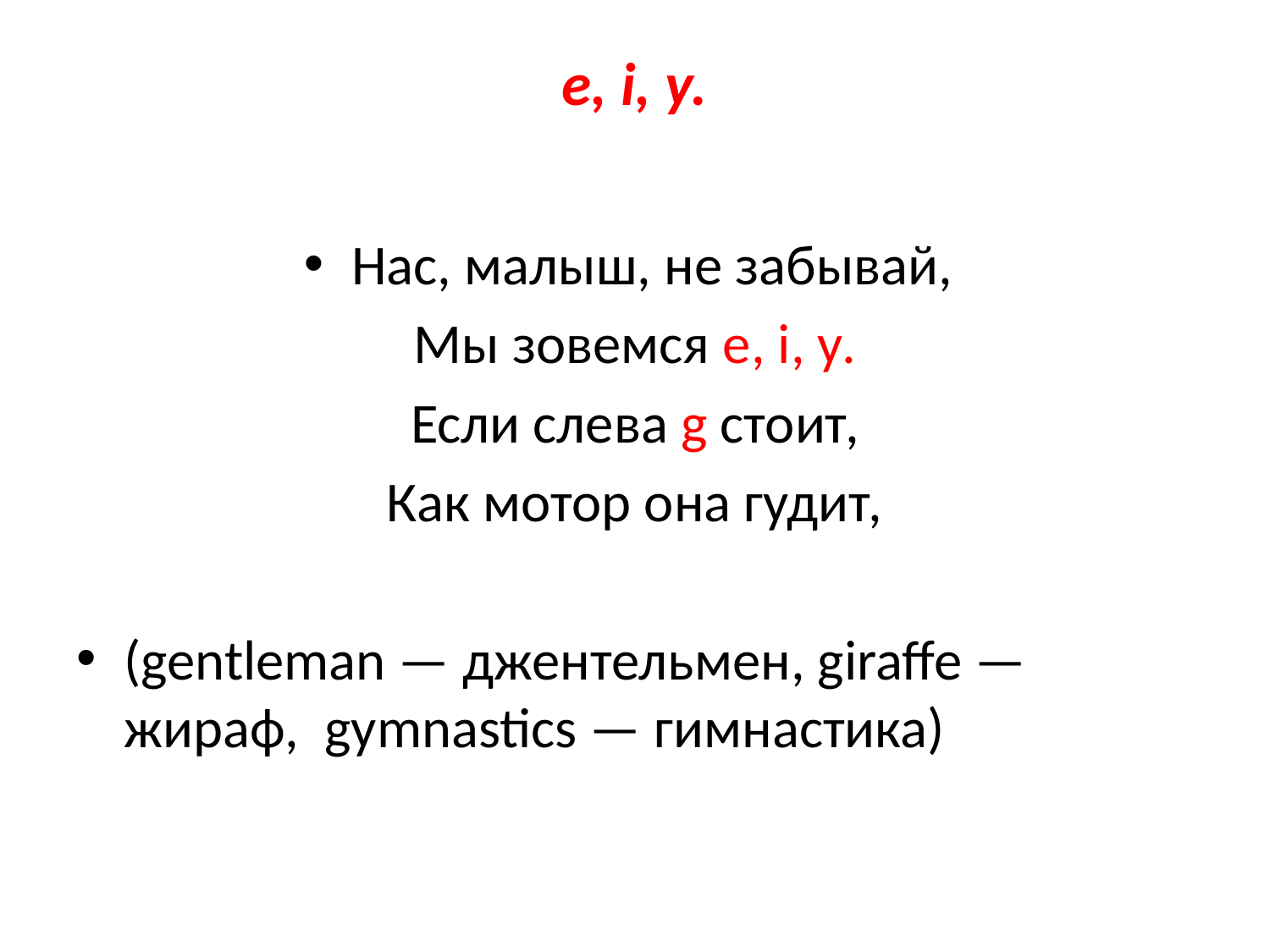

# е, i, у.
Нас, малыш, не забывай,
Мы зовемся е, i, у.
Если слева g стоит,
 Как мотор она гудит,

(gentleman — джентельмен, giraffe —  жираф,  gymnastics — гимнастика)